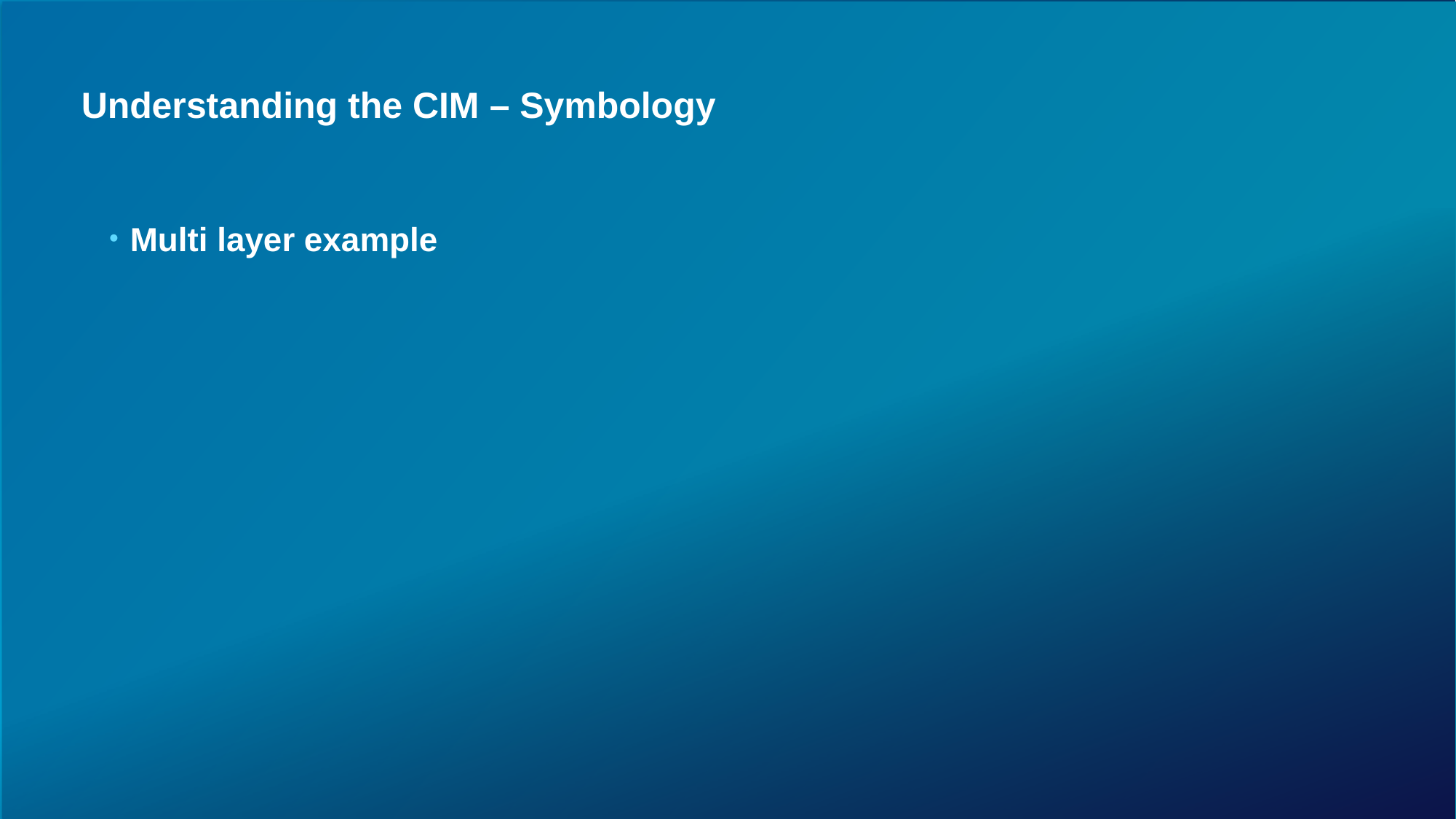

# Understanding the CIM – Symbology

Multi layer example